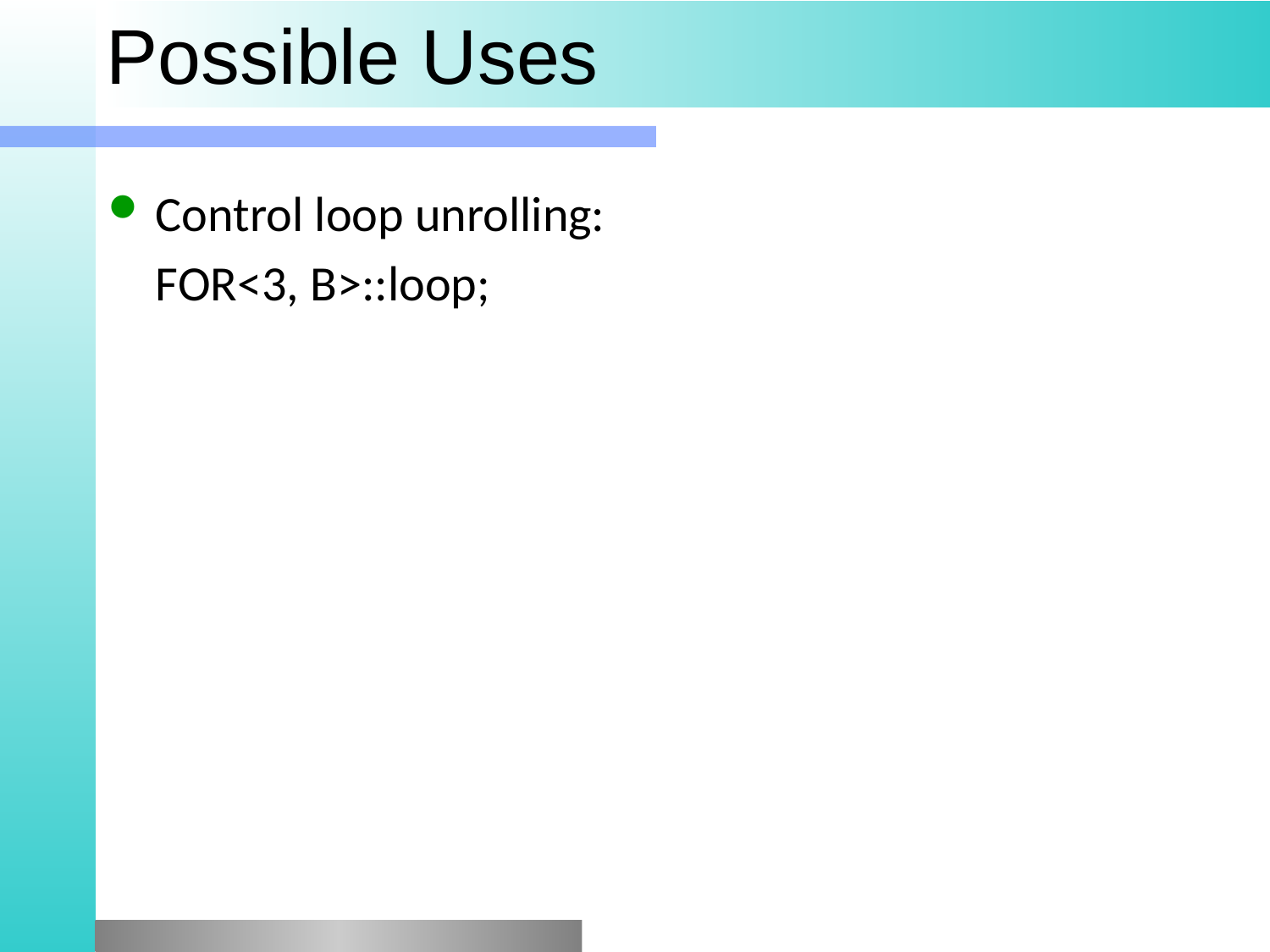

# Possible Uses
Control loop unrolling:
	FOR<3, B>::loop;